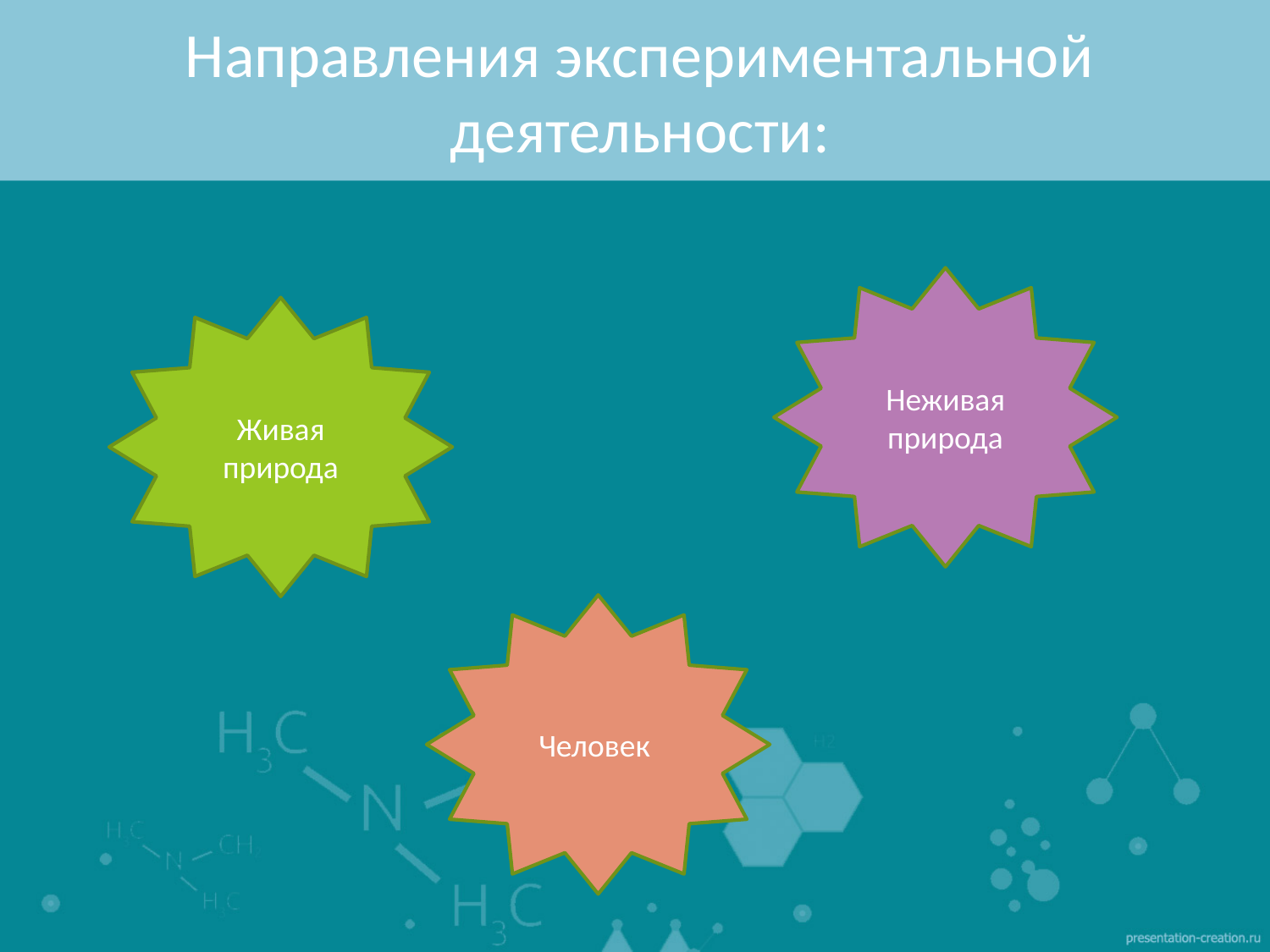

# Направления экспериментальной деятельности:
Неживая природа
Живая природа
.
Человек